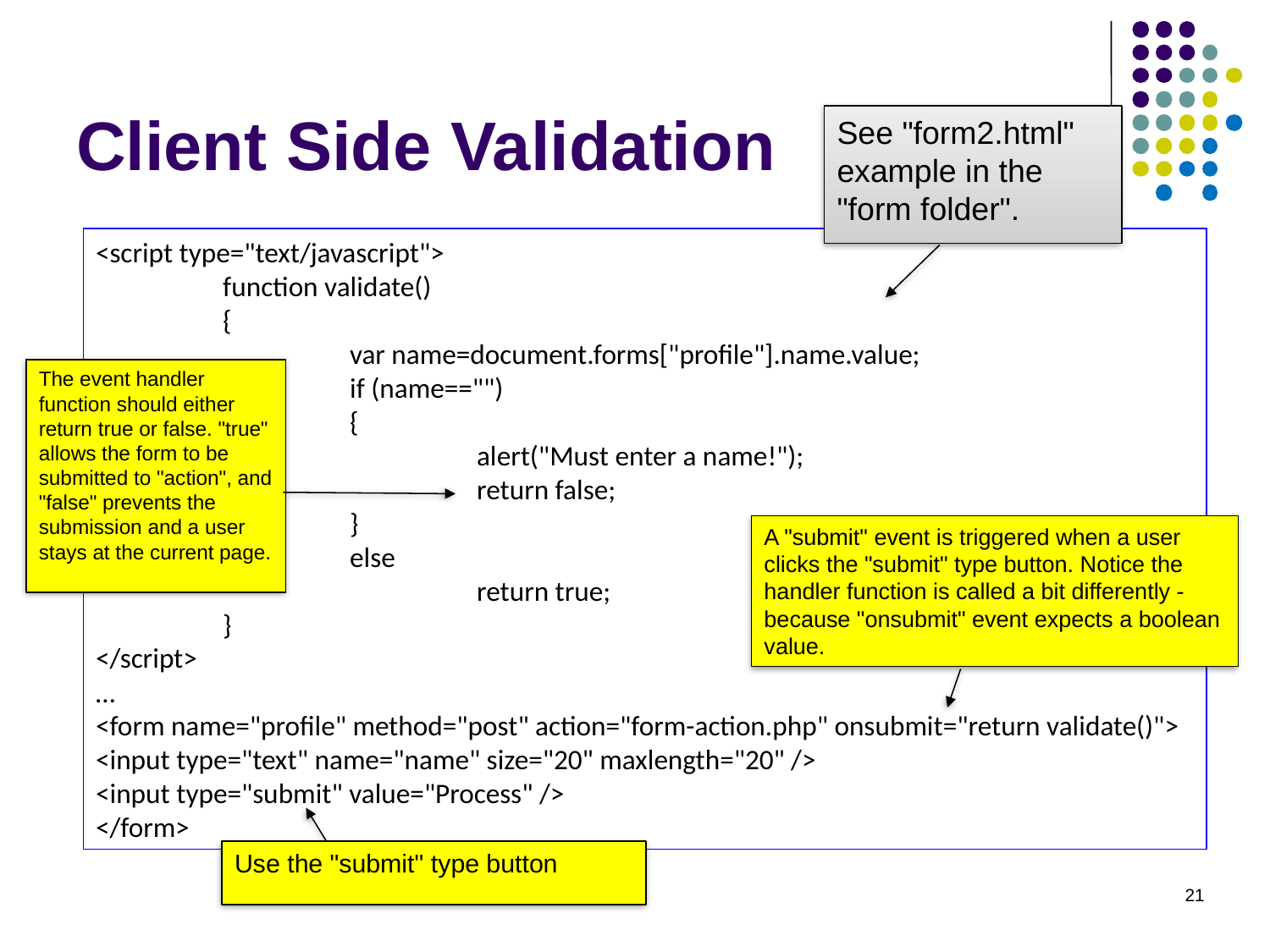

# Client Side Validation
See "form2.html" example in the "form folder".

<script type="text/javascript">
	function validate()
	{
		var name=document.forms["profile"].name.value;
		if (name=="")
		{
			alert("Must enter a name!");
			return false;
		}
		else
			return true;
	}
</script>
…
<form name="profile" method="post" action="form-action.php" onsubmit="return validate()">
<input type="text" name="name" size="20" maxlength="20" />
<input type="submit" value="Process" />
</form>
The event handler function should either return true or false. "true" allows the form to be submitted to "action", and "false" prevents the submission and a user stays at the current page.
A "submit" event is triggered when a user clicks the "submit" type button. Notice the handler function is called a bit differently - because "onsubmit" event expects a boolean value.
Use the "submit" type button
21